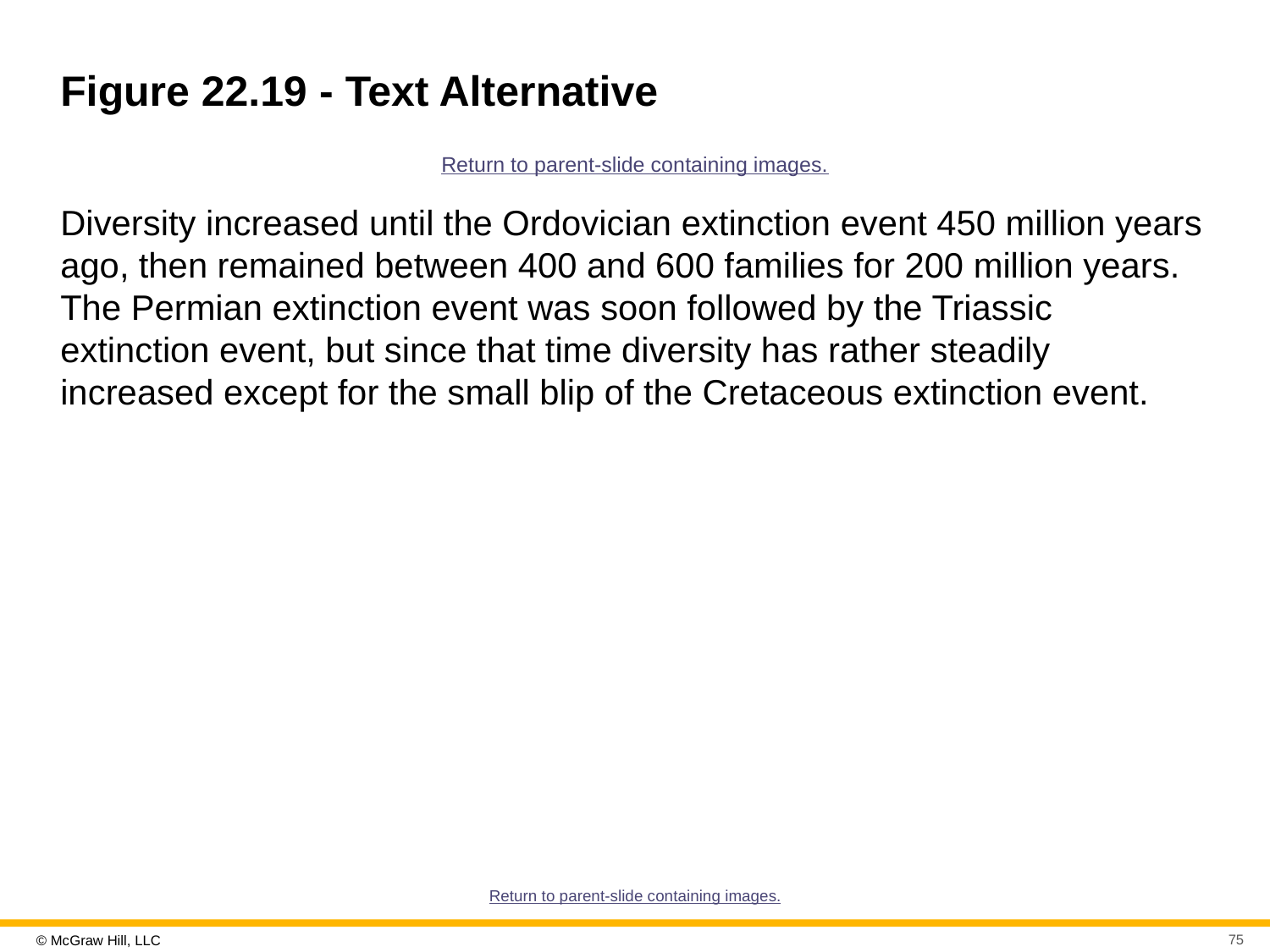

# Figure 22.19 - Text Alternative
Return to parent-slide containing images.
Diversity increased until the Ordovician extinction event 450 million years ago, then remained between 400 and 600 families for 200 million years. The Permian extinction event was soon followed by the Triassic extinction event, but since that time diversity has rather steadily increased except for the small blip of the Cretaceous extinction event.
Return to parent-slide containing images.
75